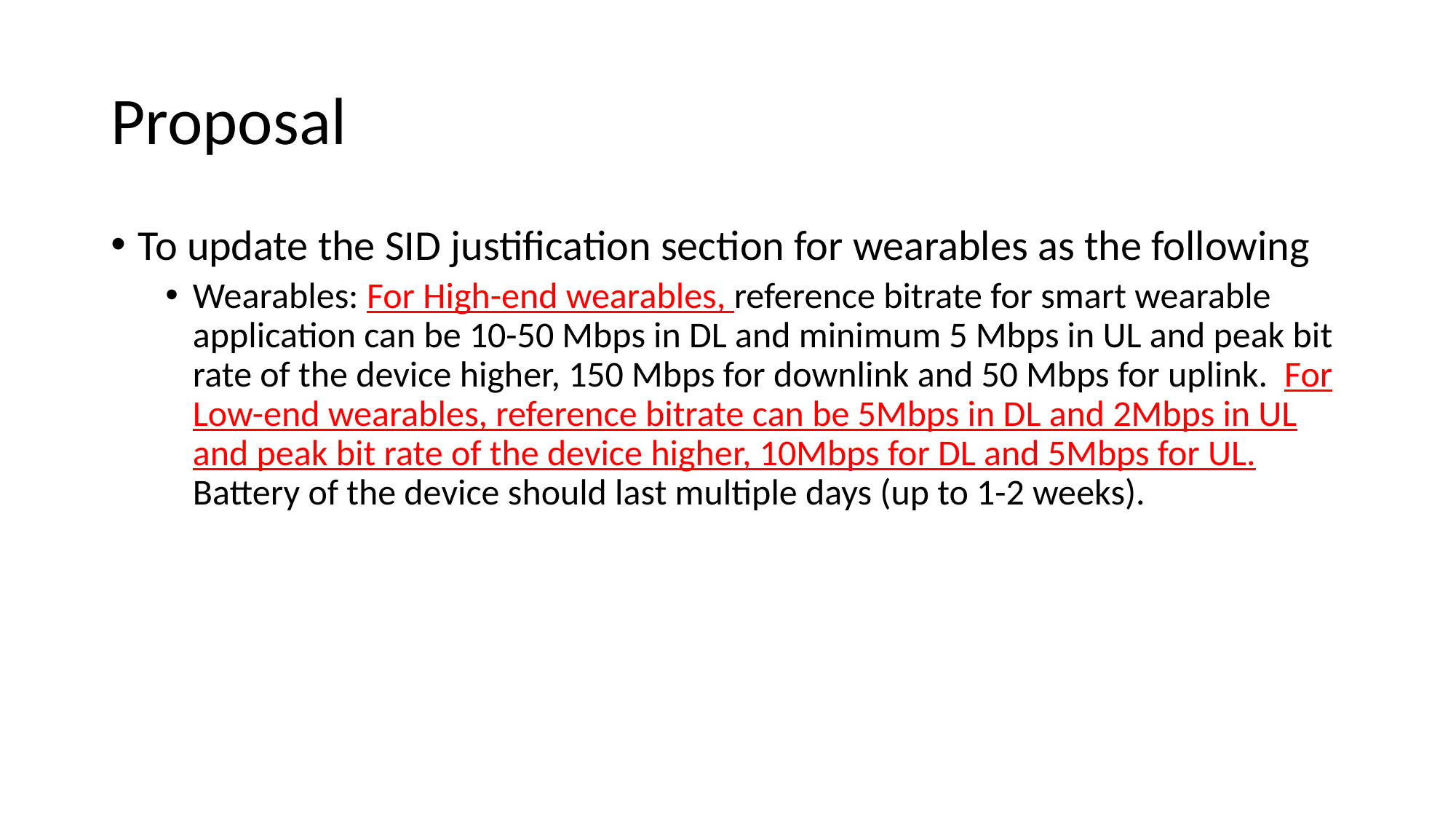

# Proposal
To update the SID justification section for wearables as the following
Wearables: For High-end wearables, reference bitrate for smart wearable application can be 10-50 Mbps in DL and minimum 5 Mbps in UL and peak bit rate of the device higher, 150 Mbps for downlink and 50 Mbps for uplink.  For Low-end wearables, reference bitrate can be 5Mbps in DL and 2Mbps in UL and peak bit rate of the device higher, 10Mbps for DL and 5Mbps for UL. Battery of the device should last multiple days (up to 1-2 weeks).